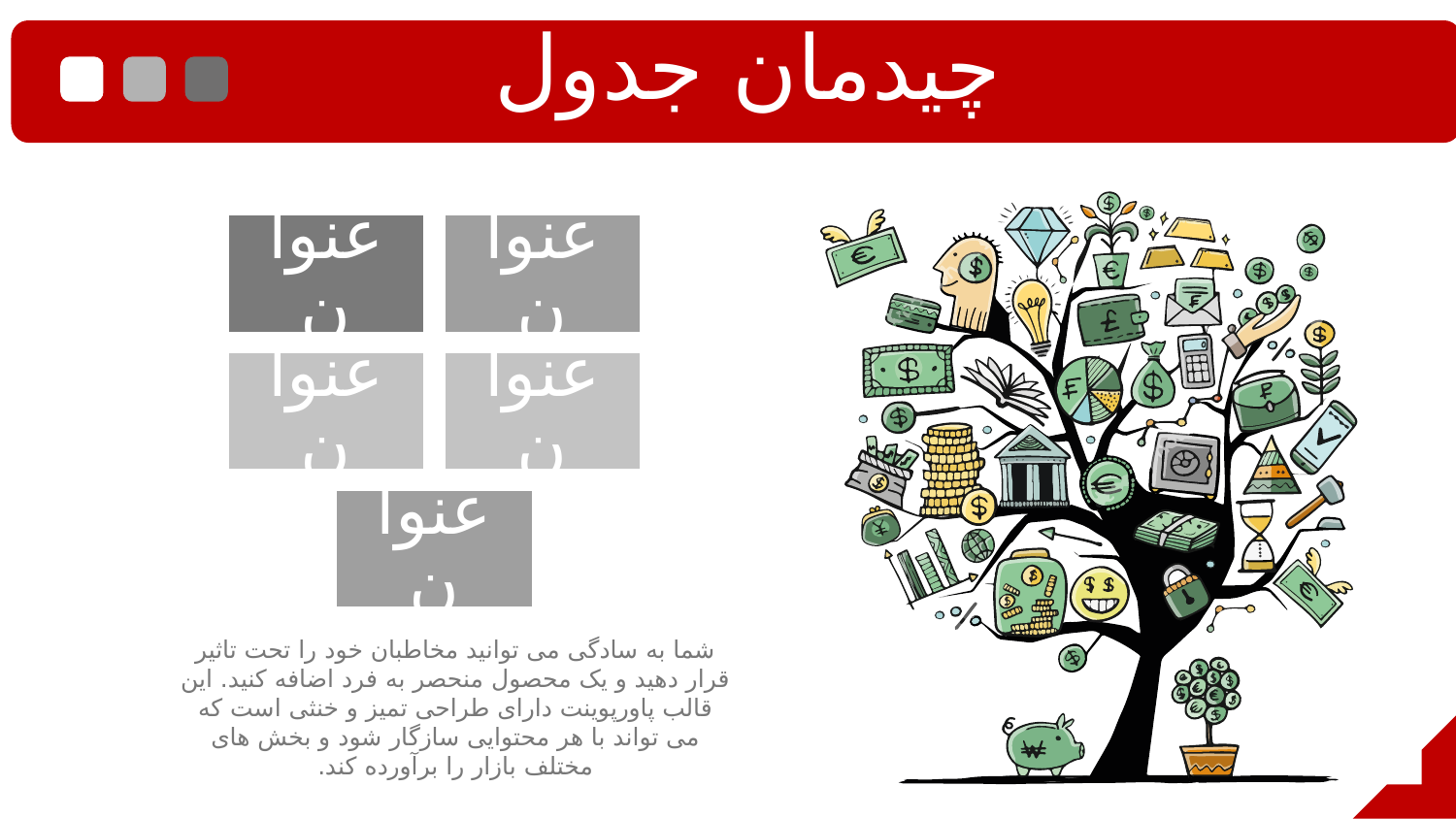

چیدمان جدول

عنوان
عنوان
عنوان
عنوان
عنوان
شما به سادگی می توانید مخاطبان خود را تحت تاثیر قرار دهید و یک محصول منحصر به فرد اضافه کنید. این قالب پاورپوینت دارای طراحی تمیز و خنثی است که می تواند با هر محتوایی سازگار شود و بخش های مختلف بازار را برآورده کند.